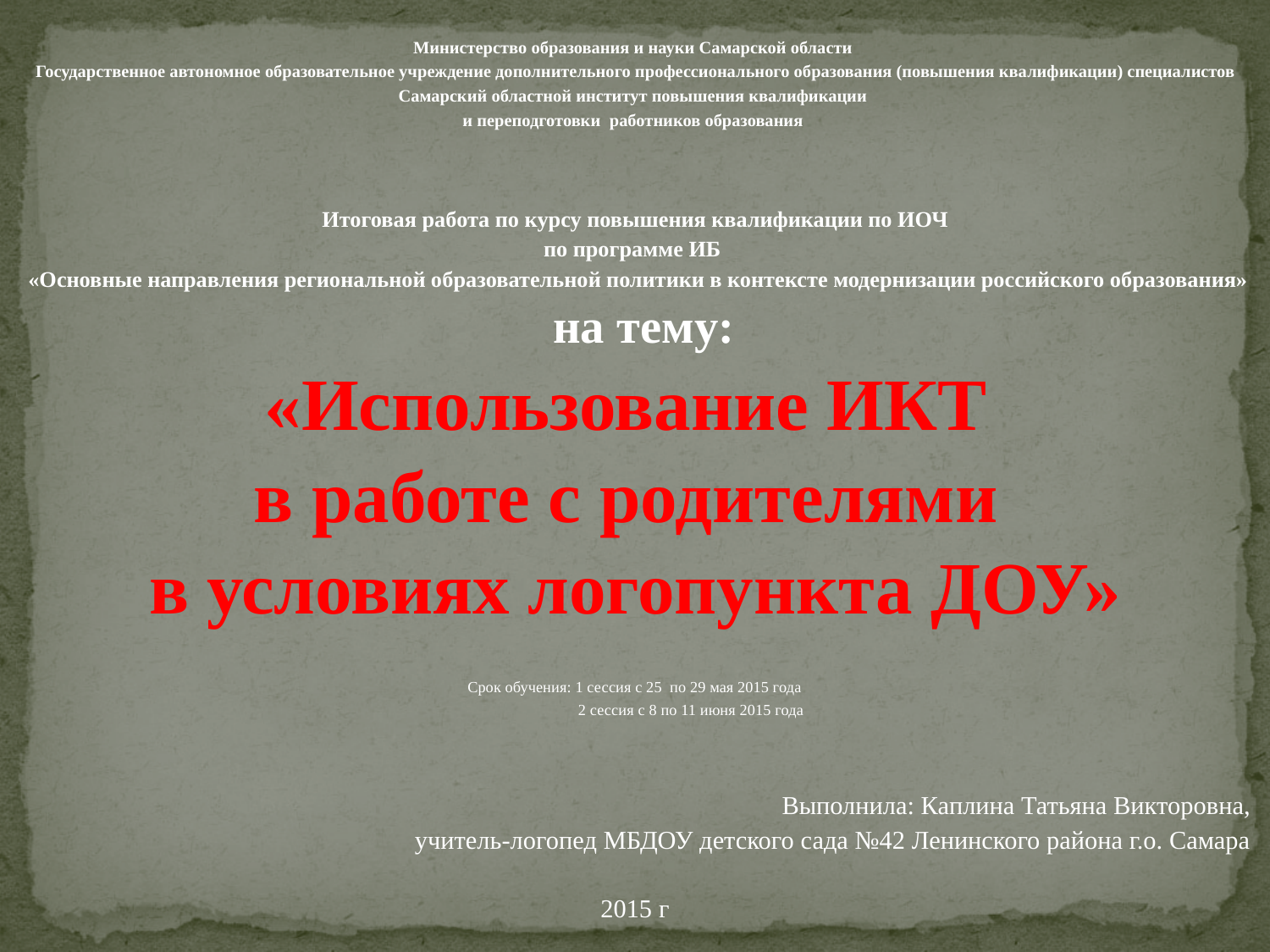

Министерство образования и науки Самарской области
Государственное автономное образовательное учреждение дополнительного профессионального образования (повышения квалификации) специалистов
Самарский областной институт повышения квалификации
и переподготовки  работников образования

Итоговая работа по курсу повышения квалификации по ИОЧ
по программе ИБ
 «Основные направления региональной образовательной политики в контексте модернизации российского образования»
  на тему:
«Использование ИКТ
в работе с родителями
в условиях логопункта ДОУ»

Срок обучения: 1 сессия с 25  по 29 мая 2015 года
                            2 сессия с 8 по 11 июня 2015 года

Выполнила: Каплина Татьяна Викторовна,
учитель-логопед МБДОУ детского сада №42 Ленинского района г.о. Самара

2015 г